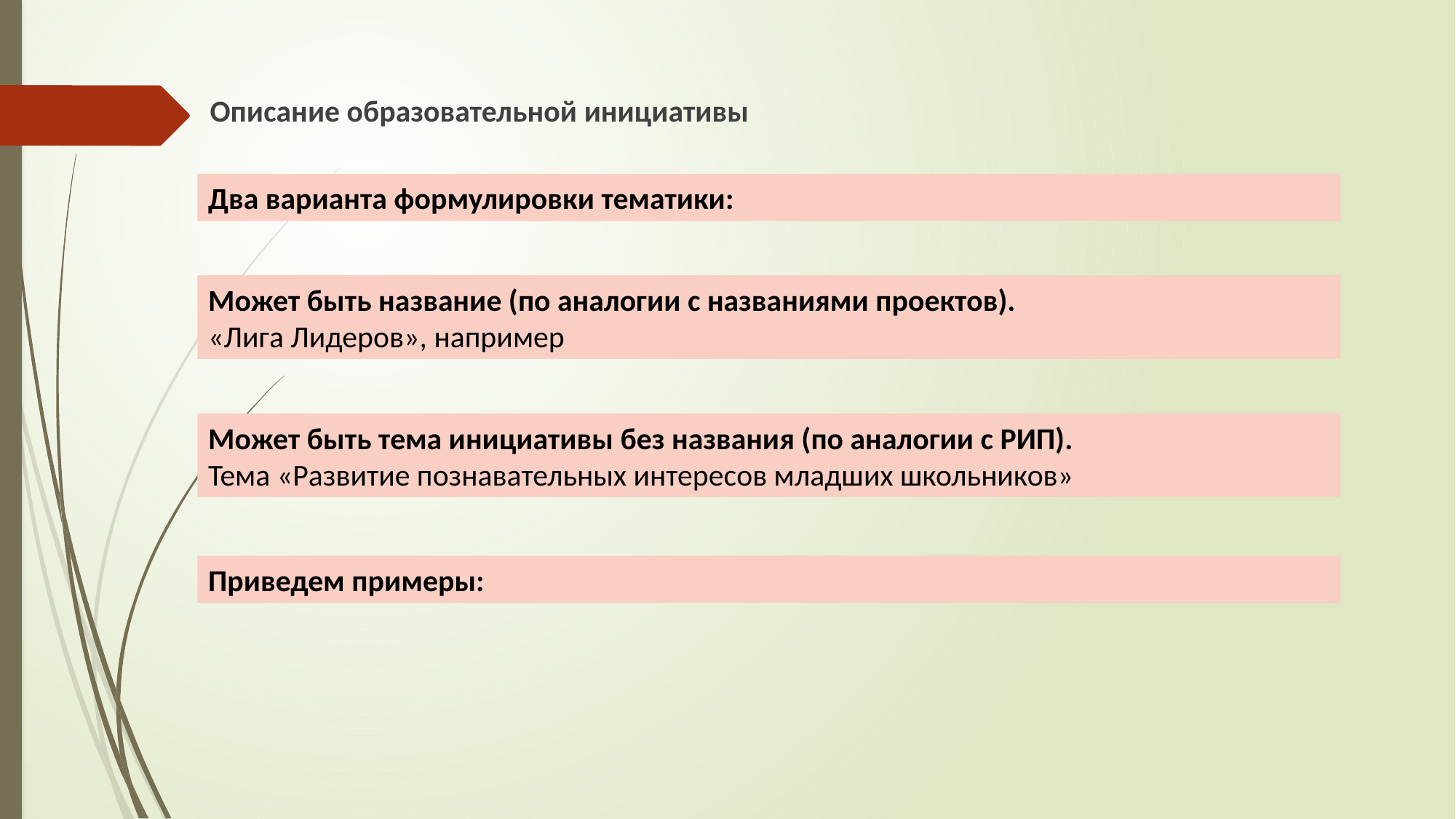

Описание образовательной инициативы
Два варианта формулировки тематики:
Может быть название (по аналогии с названиями проектов).
«Лига Лидеров», например
Может быть тема инициативы без названия (по аналогии с РИП).
Тема «Развитие познавательных интересов младших школьников»
Приведем примеры: